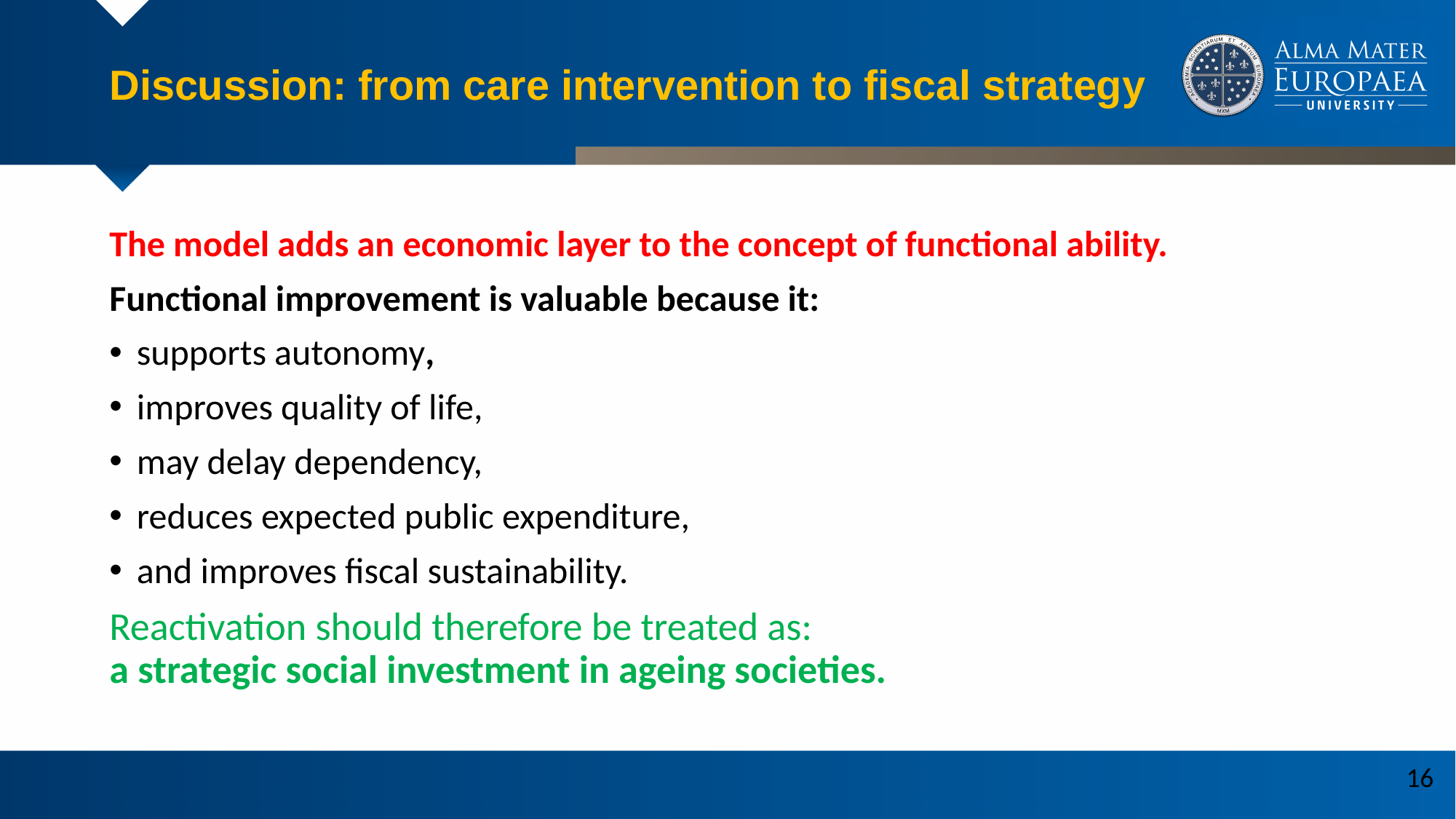

# Discussion: from care intervention to fiscal strategy
The model adds an economic layer to the concept of functional ability.
Functional improvement is valuable because it:
supports autonomy,
improves quality of life,
may delay dependency,
reduces expected public expenditure,
and improves fiscal sustainability.
Reactivation should therefore be treated as:
a strategic social investment in ageing societies.

16